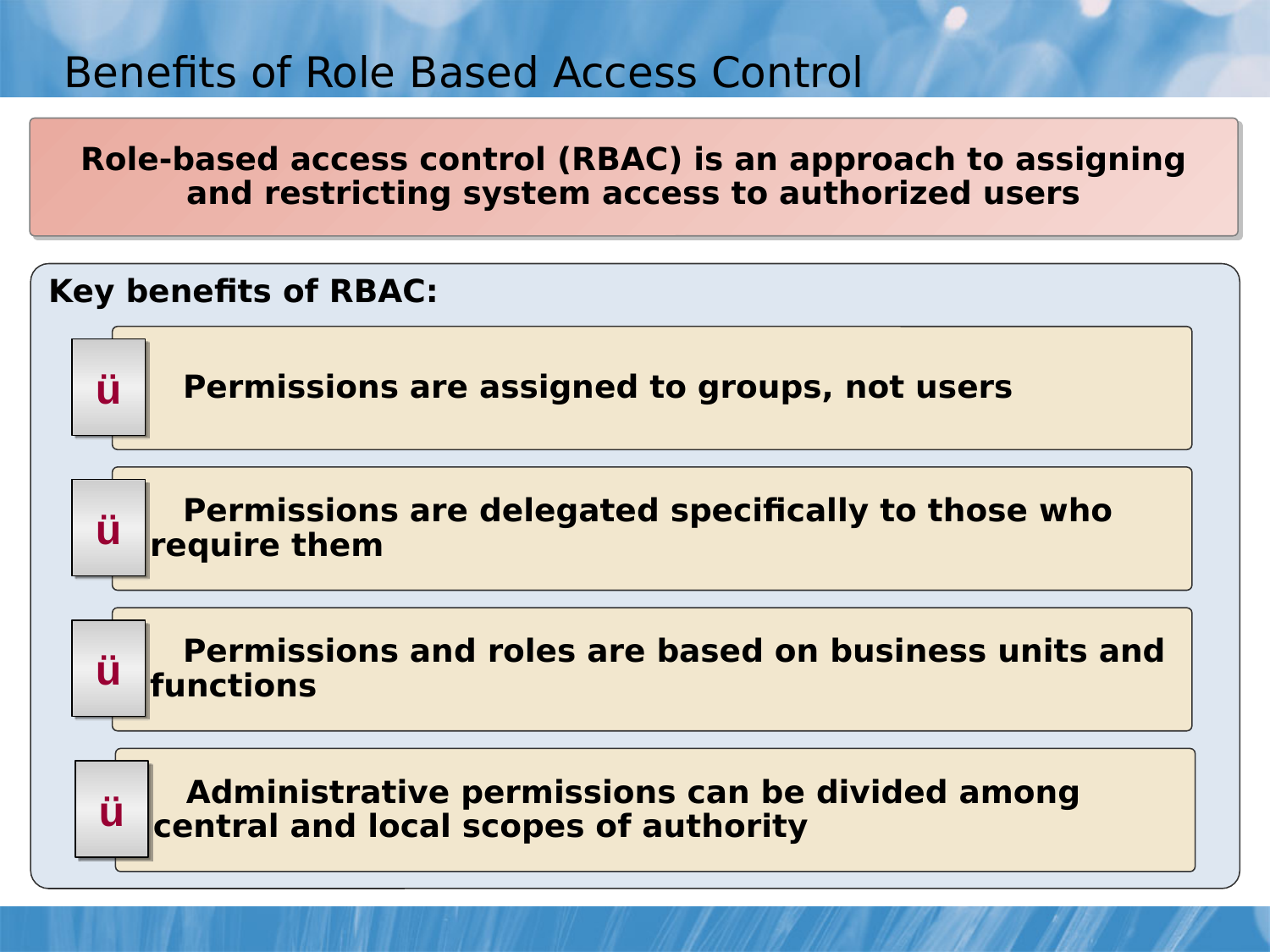

# Benefits of Role Based Access Control
Role-based access control (RBAC) is an approach to assigning and restricting system access to authorized users
Key benefits of RBAC:
	   Permissions are assigned to groups, not users
ü
	   Permissions are delegated specifically to those who    require them
ü
	   Permissions and roles are based on business units and functions
ü
	   Administrative permissions can be divided among central and local scopes of authority
ü